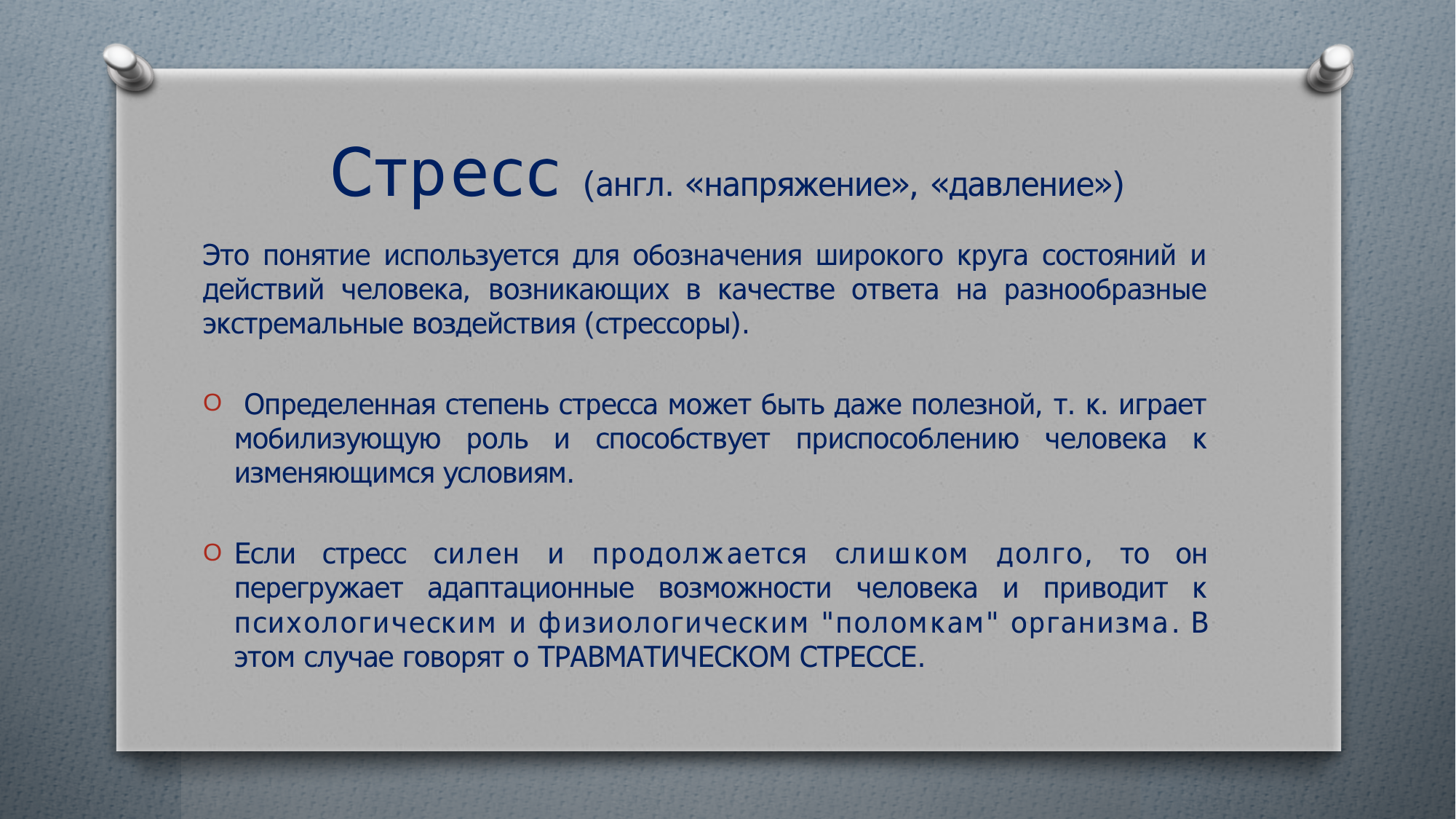

# Стресс (англ. «напряжение», «давление»)
Это понятие используется для обозначения широкого круга состояний и действий человека, возникающих в качестве ответа на разнообразные экстремальные воздействия (стрессоры).

 Определенная степень стресса может быть даже полезной, т. к. играет мобилизующую роль и способствует приспособлению человека к изменяющимся условиям.

Если стресс силен и продолжается слишком долго, то он перегружает адаптационные возможности человека и приводит к психологическим и физиологическим "поломкам" организма. В этом случае говорят о ТРАВМАТИЧЕСКОМ СТРЕССЕ.